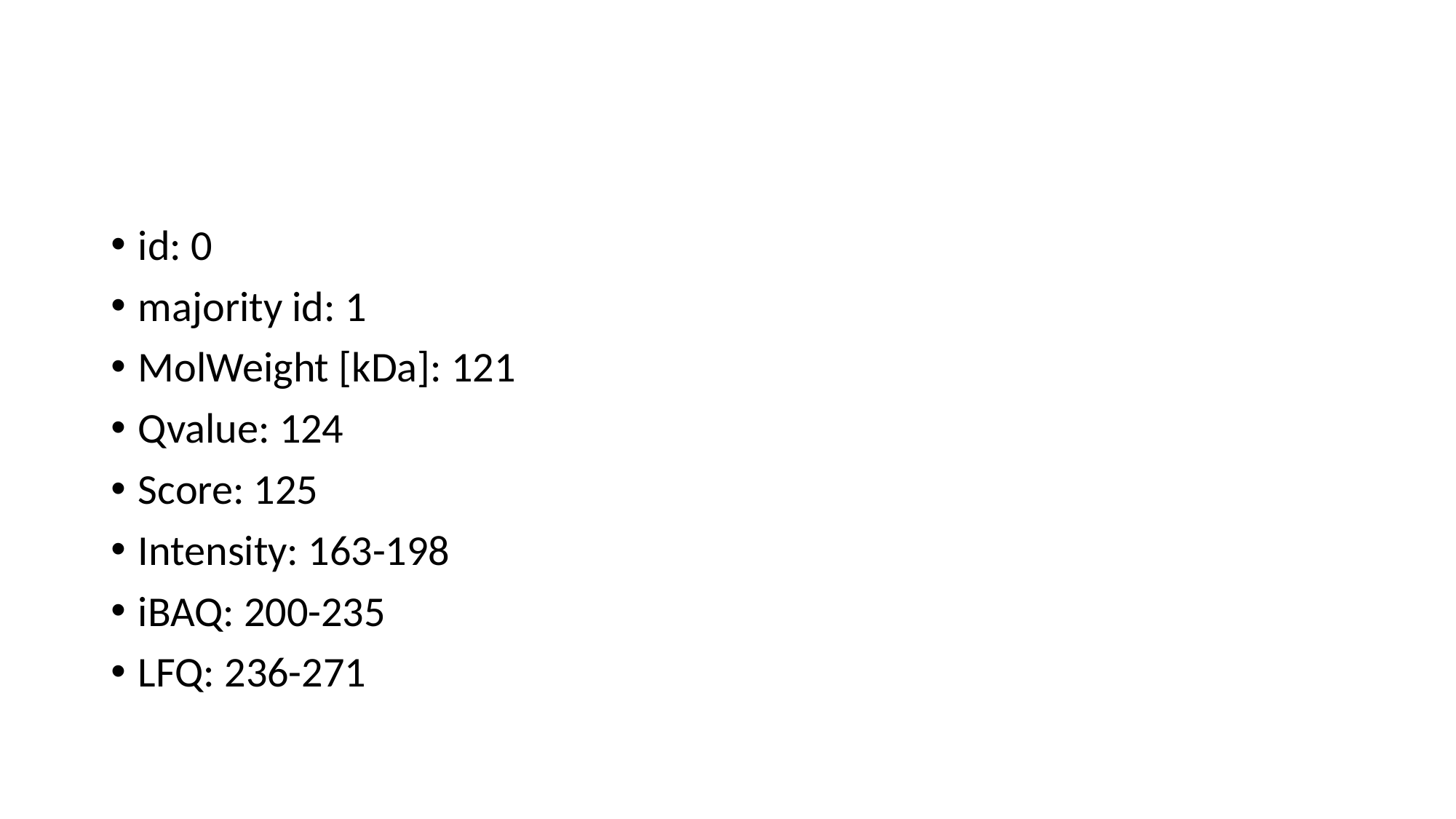

#
id: 0
majority id: 1
MolWeight [kDa]: 121
Qvalue: 124
Score: 125
Intensity: 163-198
iBAQ: 200-235
LFQ: 236-271